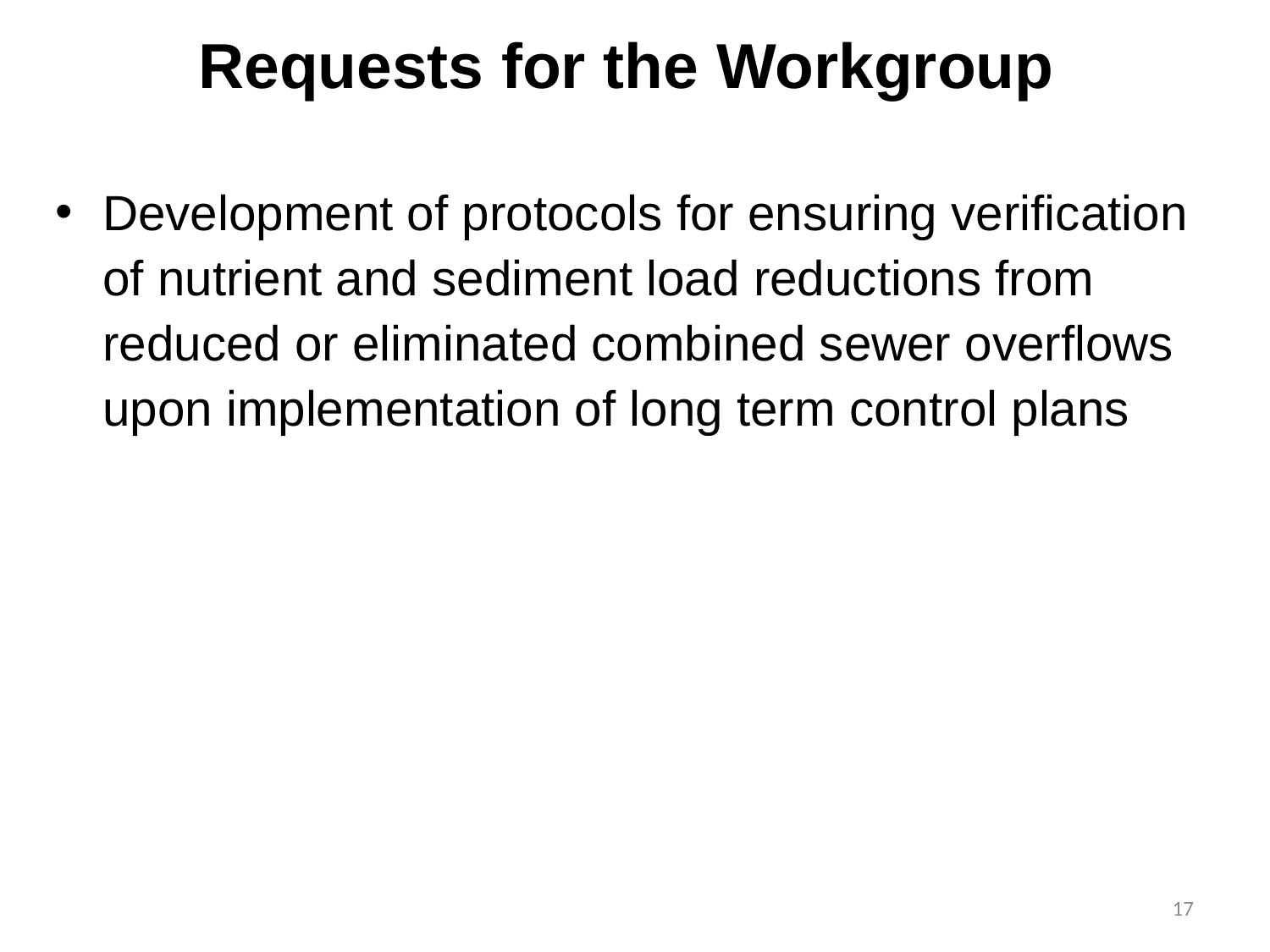

# Requests for the Workgroup
Development of protocols for ensuring verification of nutrient and sediment load reductions from reduced or eliminated combined sewer overflows upon implementation of long term control plans

17